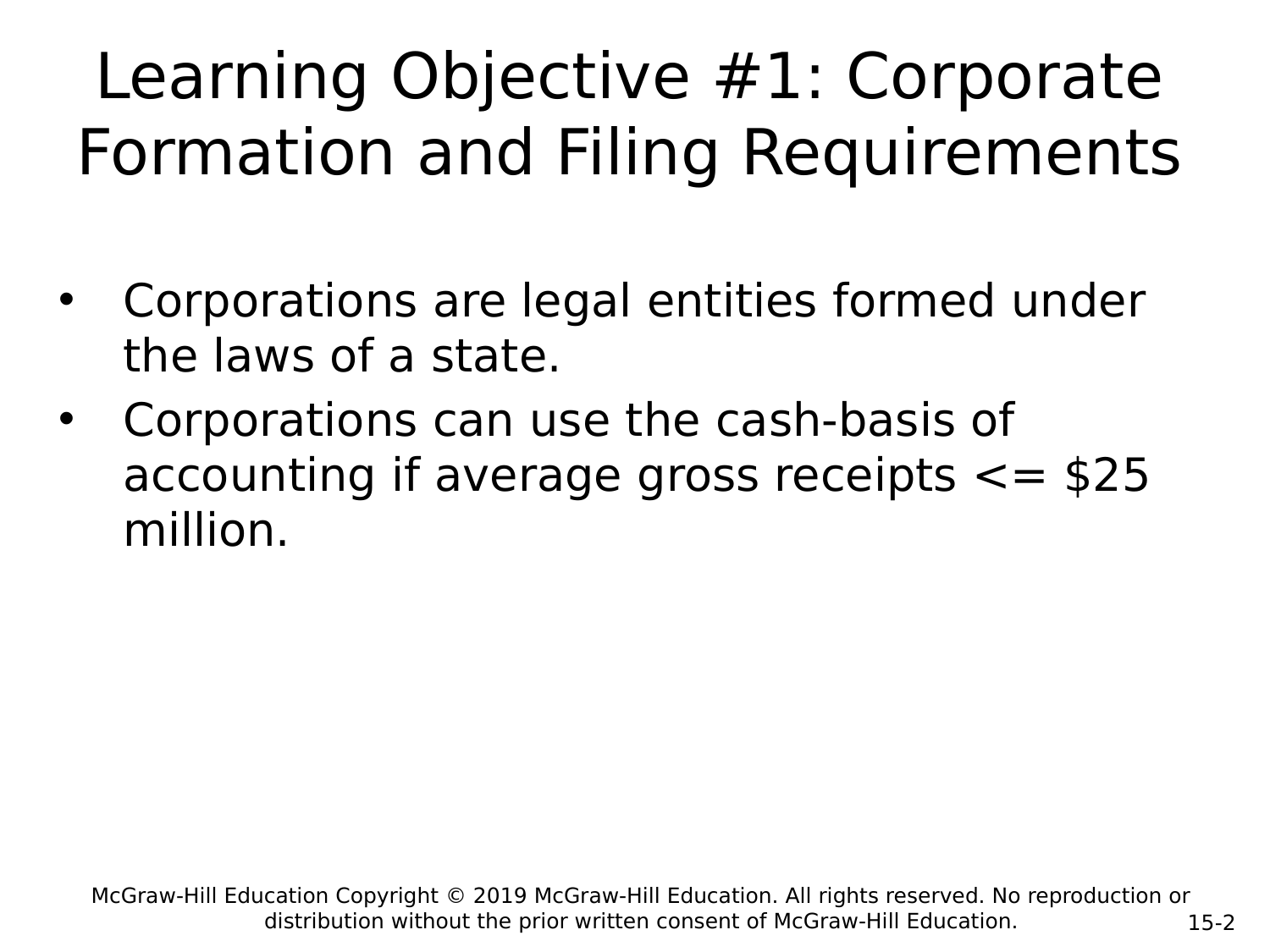

# Learning Objective #1: Corporate Formation and Filing Requirements
Corporations are legal entities formed under the laws of a state.
Corporations can use the cash-basis of accounting if average gross receipts <= $25 million.
McGraw-Hill Education Copyright © 2019 McGraw-Hill Education. All rights reserved. No reproduction or distribution without the prior written consent of McGraw-Hill Education.
15-2